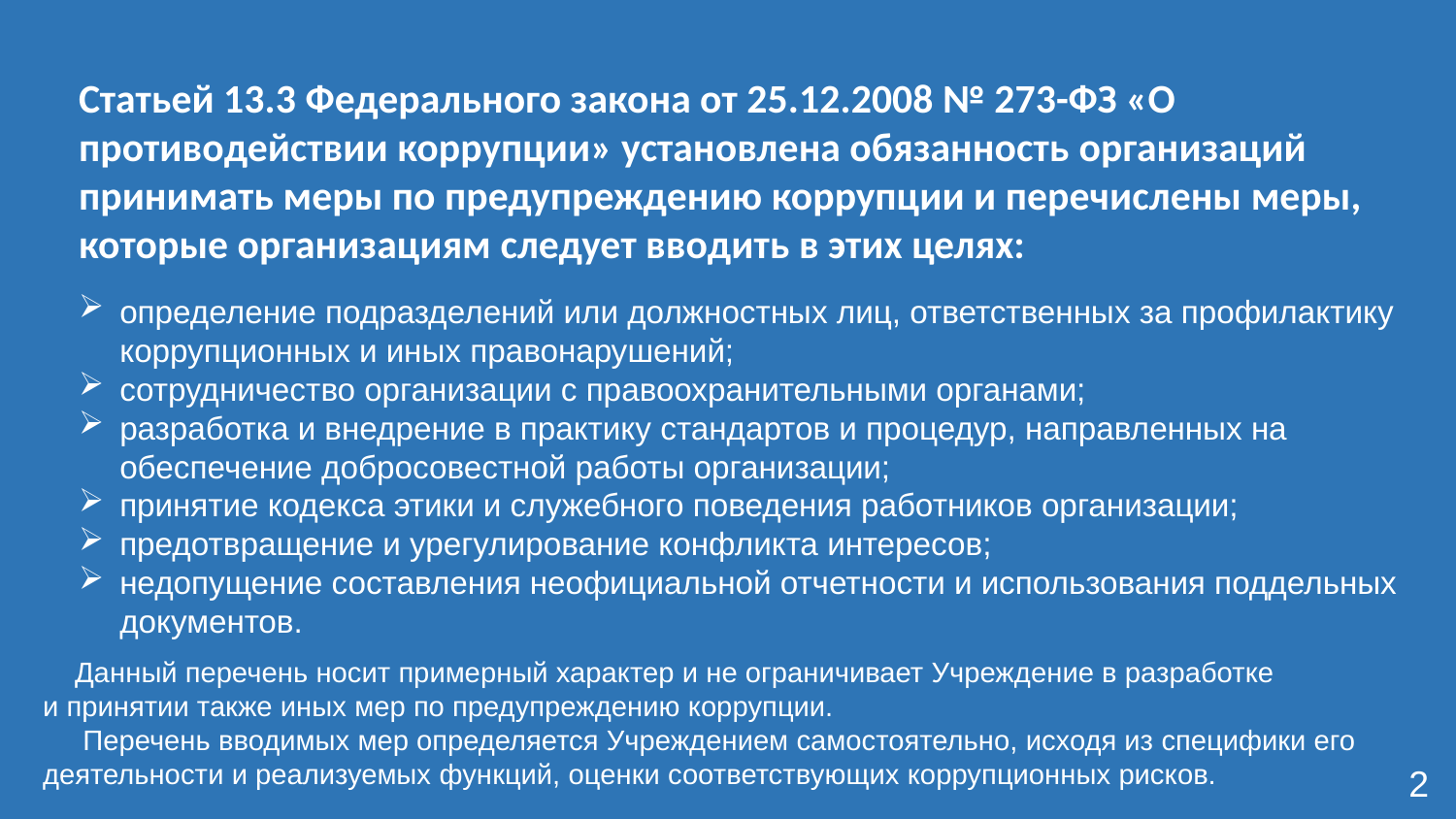

Статьей 13.3 Федерального закона от 25.12.2008 № 273-ФЗ «О противодействии коррупции» установлена обязанность организаций принимать меры по предупреждению коррупции и перечислены меры, которые организациям следует вводить в этих целях:

определение подразделений или должностных лиц, ответственных за профилактику коррупционных и иных правонарушений;
сотрудничество организации с правоохранительными органами;
разработка и внедрение в практику стандартов и процедур, направленных на обеспечение добросовестной работы организации;
принятие кодекса этики и служебного поведения работников организации;
предотвращение и урегулирование конфликта интересов;
недопущение составления неофициальной отчетности и использования поддельных документов.

    Данный перечень носит примерный характер и не ограничивает Учреждение в разработке
и принятии также иных мер по предупреждению коррупции.
     Перечень вводимых мер определяется Учреждением самостоятельно, исходя из специфики его деятельности и реализуемых функций, оценки соответствующих коррупционных рисков.
2